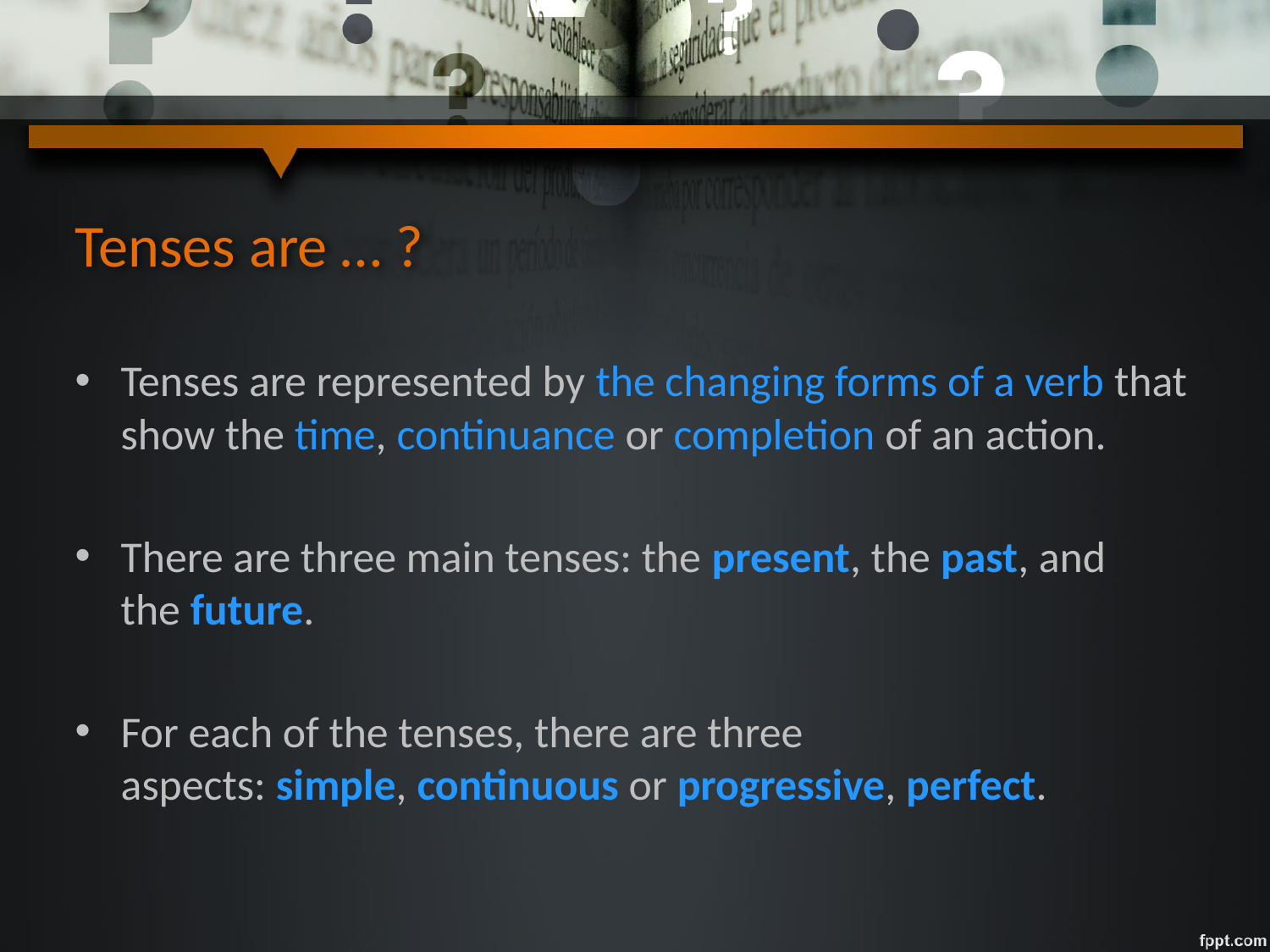

# Tenses are … ?

Tenses are represented by the changing forms of a verb that show the time, continuance or completion of an action.

There are three main tenses: the present, the past, and the future.

For each of the tenses, there are three aspects: simple, continuous or progressive, perfect.